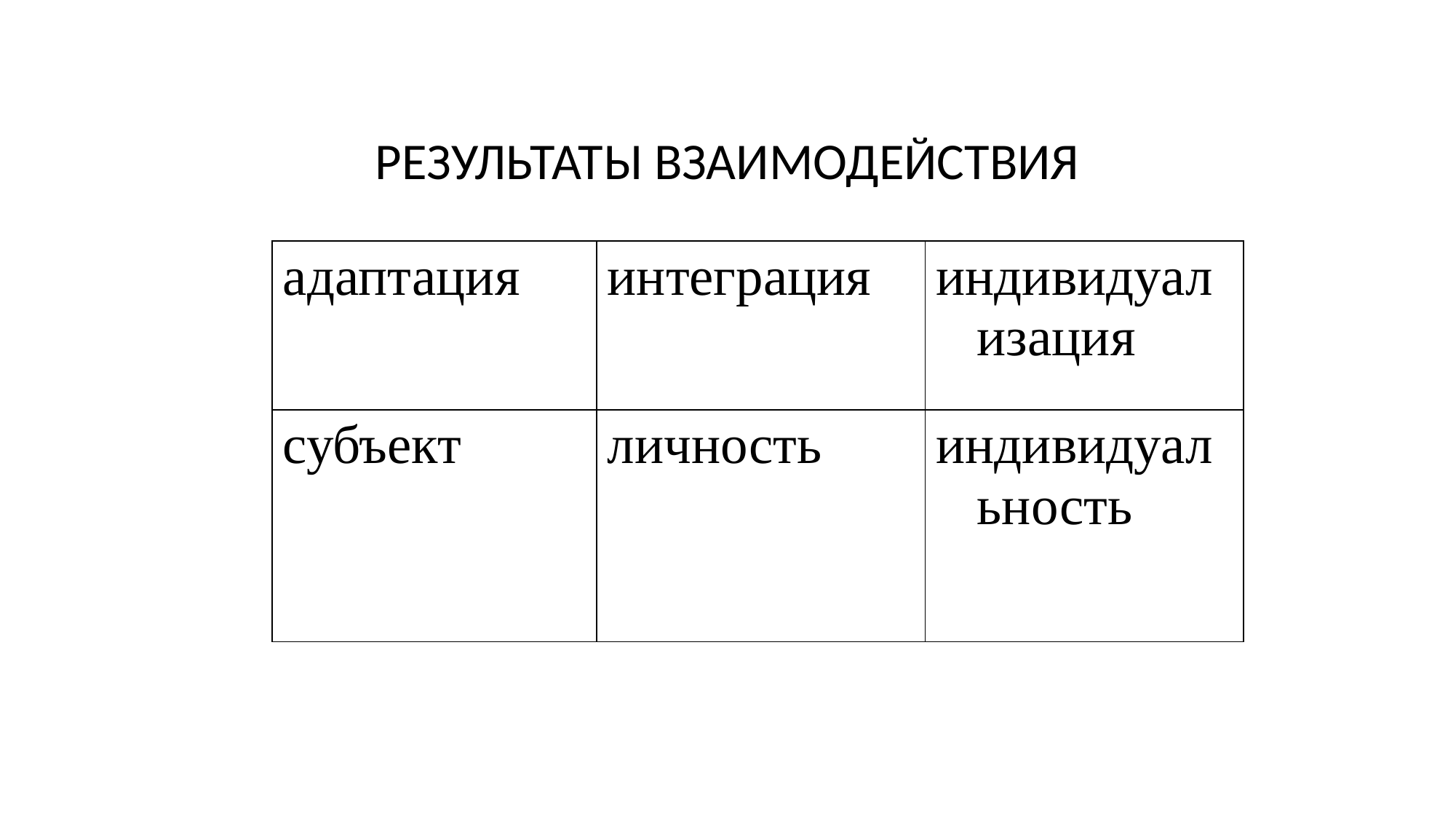

РЕЗУЛЬТАТЫ ВЗАИМОДЕЙСТВИЯ
| адаптация | интеграция | индивидуализация |
| --- | --- | --- |
| субъект | личность | индивидуальность |